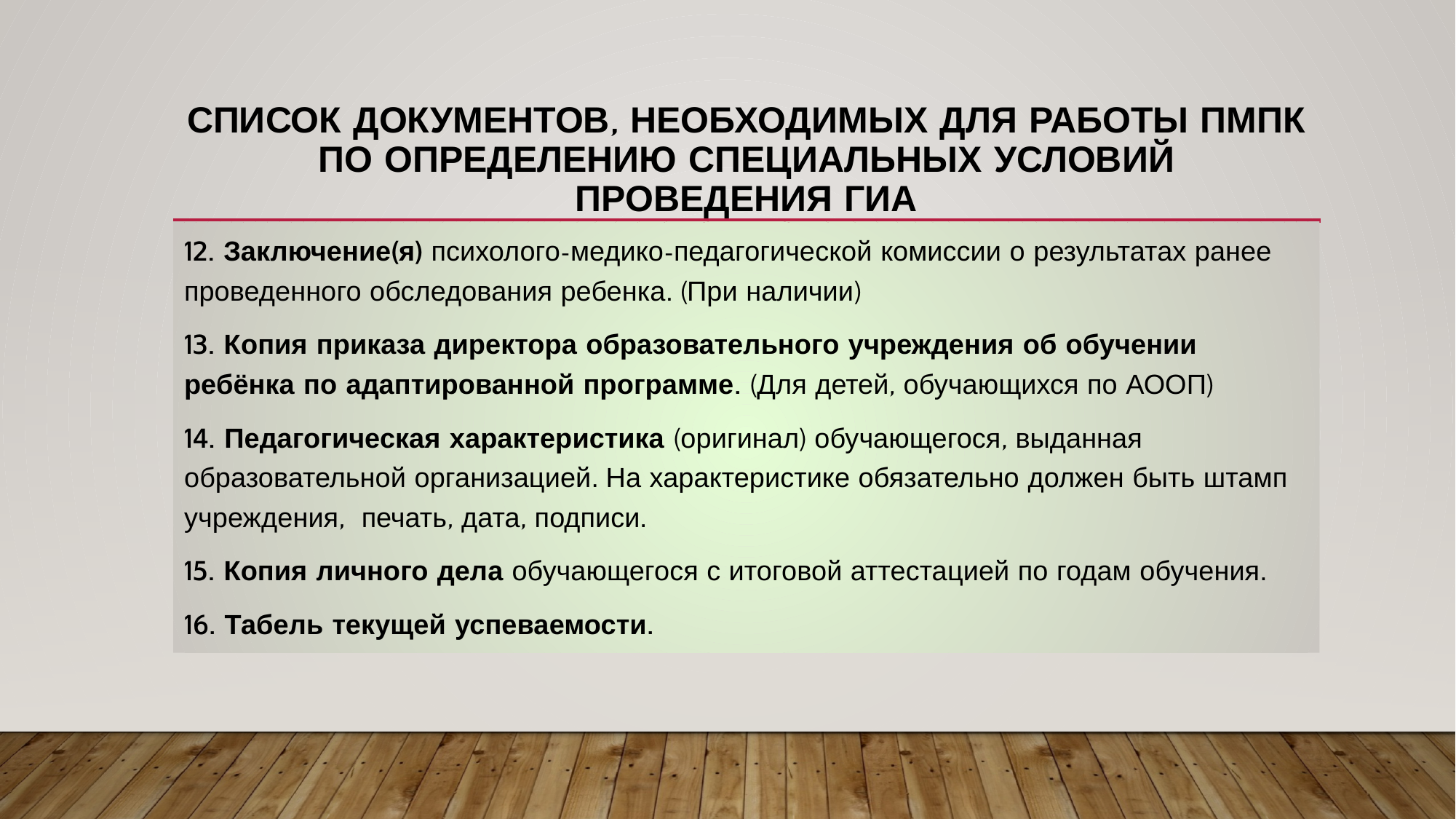

# СПИСОК ДОКУМЕНТОВ, НЕОБХОДИМЫХ ДЛЯ РАБОТЫ ПМПК ПО ОПРЕДЕЛЕНИЮ СПЕЦИАЛЬНЫХ УСЛОВИЙ ПРОВЕДЕНИЯ ГИА
12. Заключение(я) психолого-медико-педагогической комиссии о результатах ранее проведенного обследования ребенка. (При наличии)
13. Копия приказа директора образовательного учреждения об обучении ребёнка по адаптированной программе. (Для детей, обучающихся по АООП)
14. Педагогическая характеристика (оригинал) обучающегося, выданная образовательной организацией. На характеристике обязательно должен быть штамп учреждения,  печать, дата, подписи.
15. Копия личного дела обучающегося с итоговой аттестацией по годам обучения.
16. Табель текущей успеваемости.